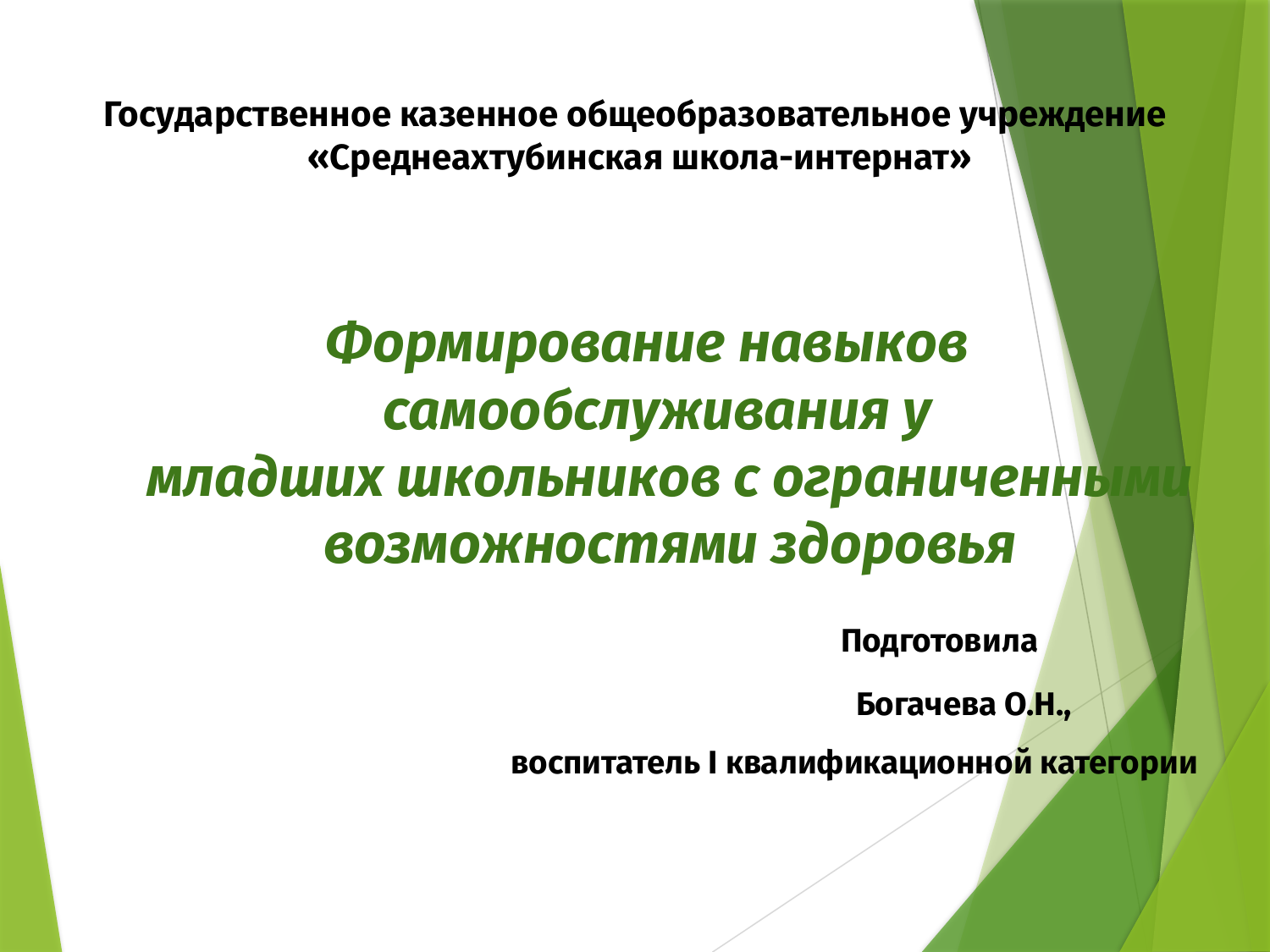

# Государственное казенное общеобразовательное учреждение «Среднеахтубинская школа-интернат»
Формирование навыков самообслуживания у
младших школьников с ограниченными возможностями здоровья
                                              Подготовила
                                                                                    Богачева О.Н.,
воспитатель I квалификационной категории